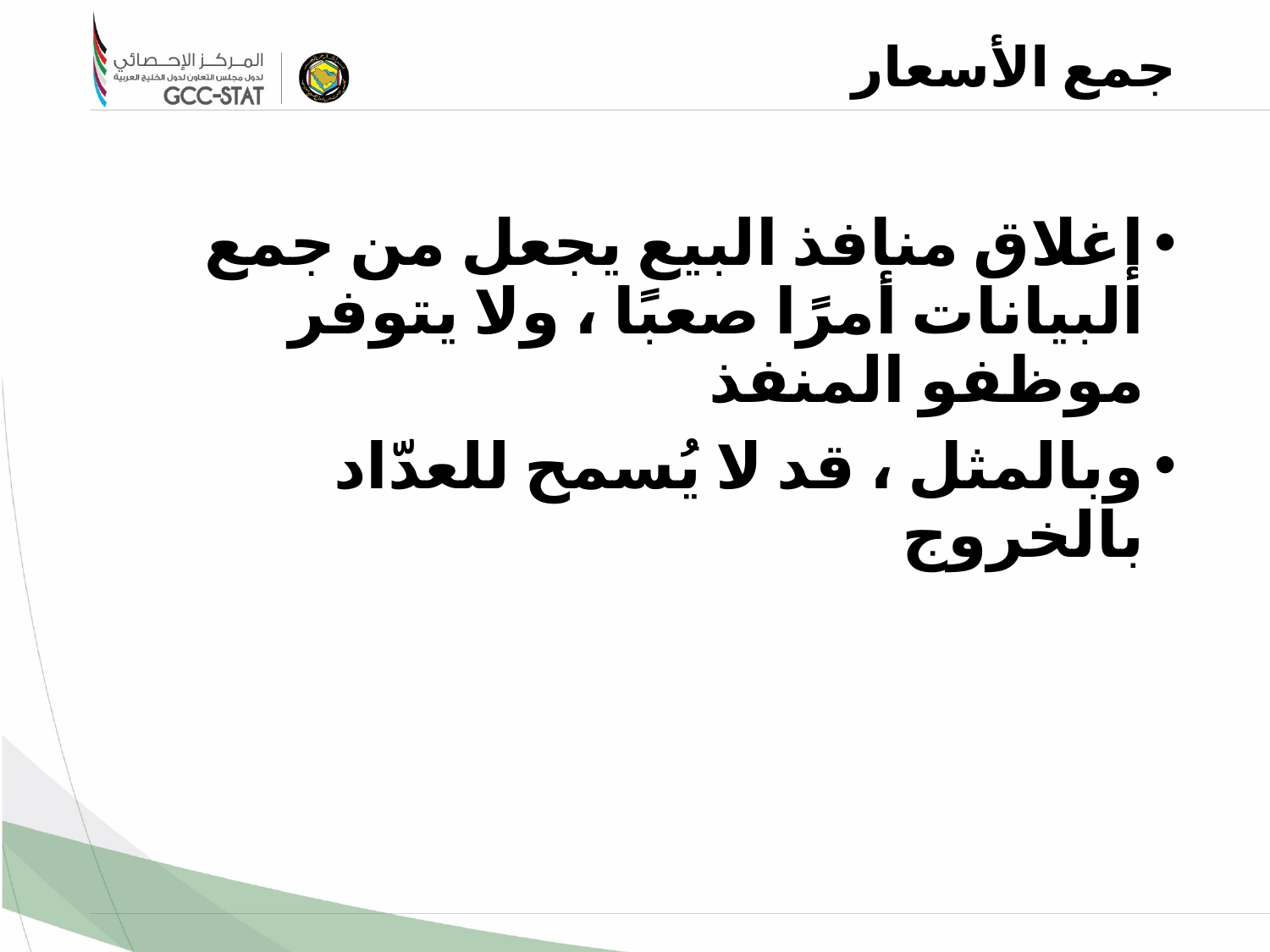

جمع الأسعار
إغلاق منافذ البيع يجعل من جمع البيانات أمرًا صعبًا ، ولا يتوفر موظفو المنفذ
وبالمثل ، قد لا يُسمح للعدّاد بالخروج